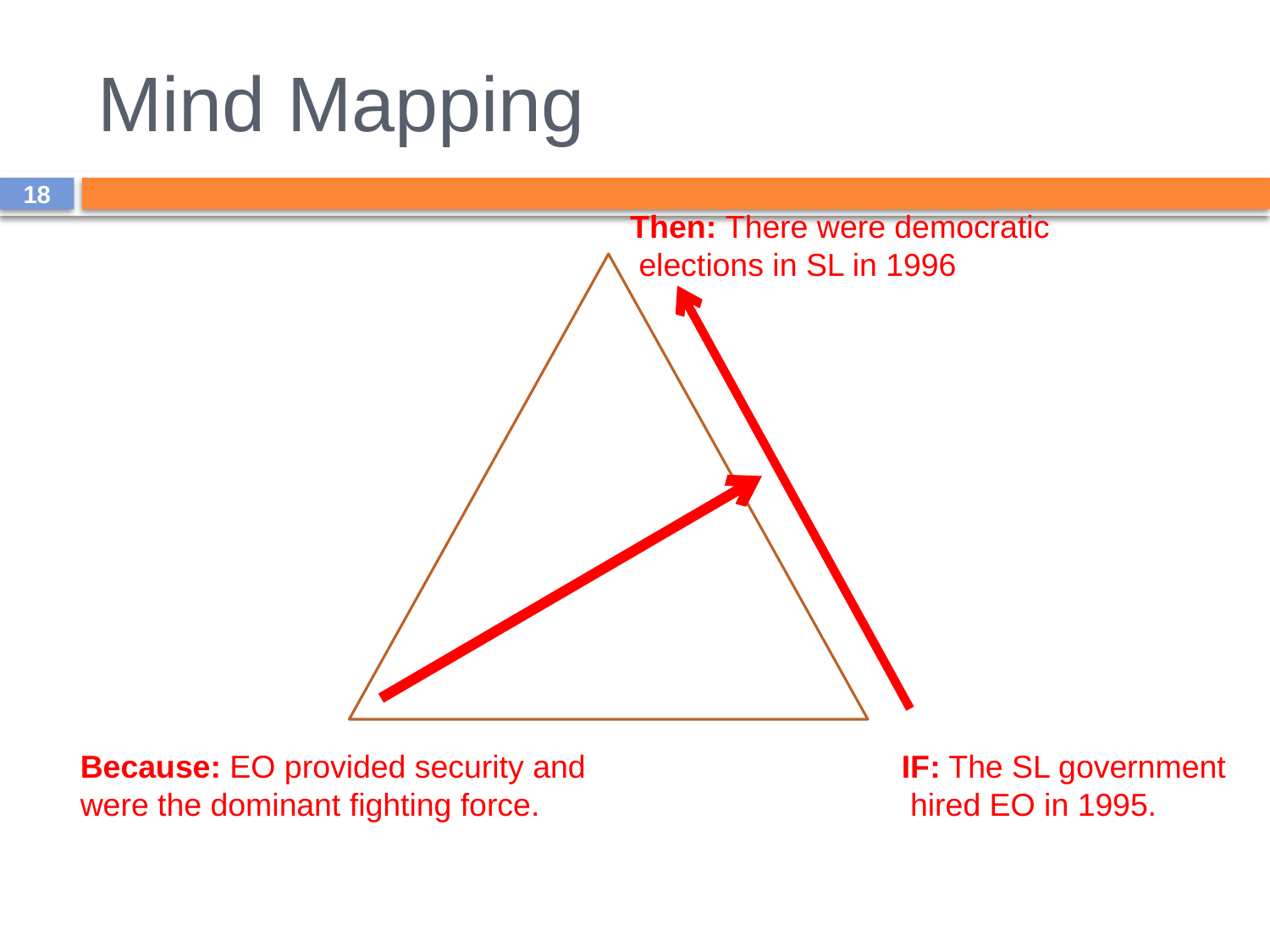

# Mind Mapping
18
Then: There were democratic
 elections in SL in 1996

Because: EO provided security and
were the dominant fighting force.
IF: The SL government
 hired EO in 1995.